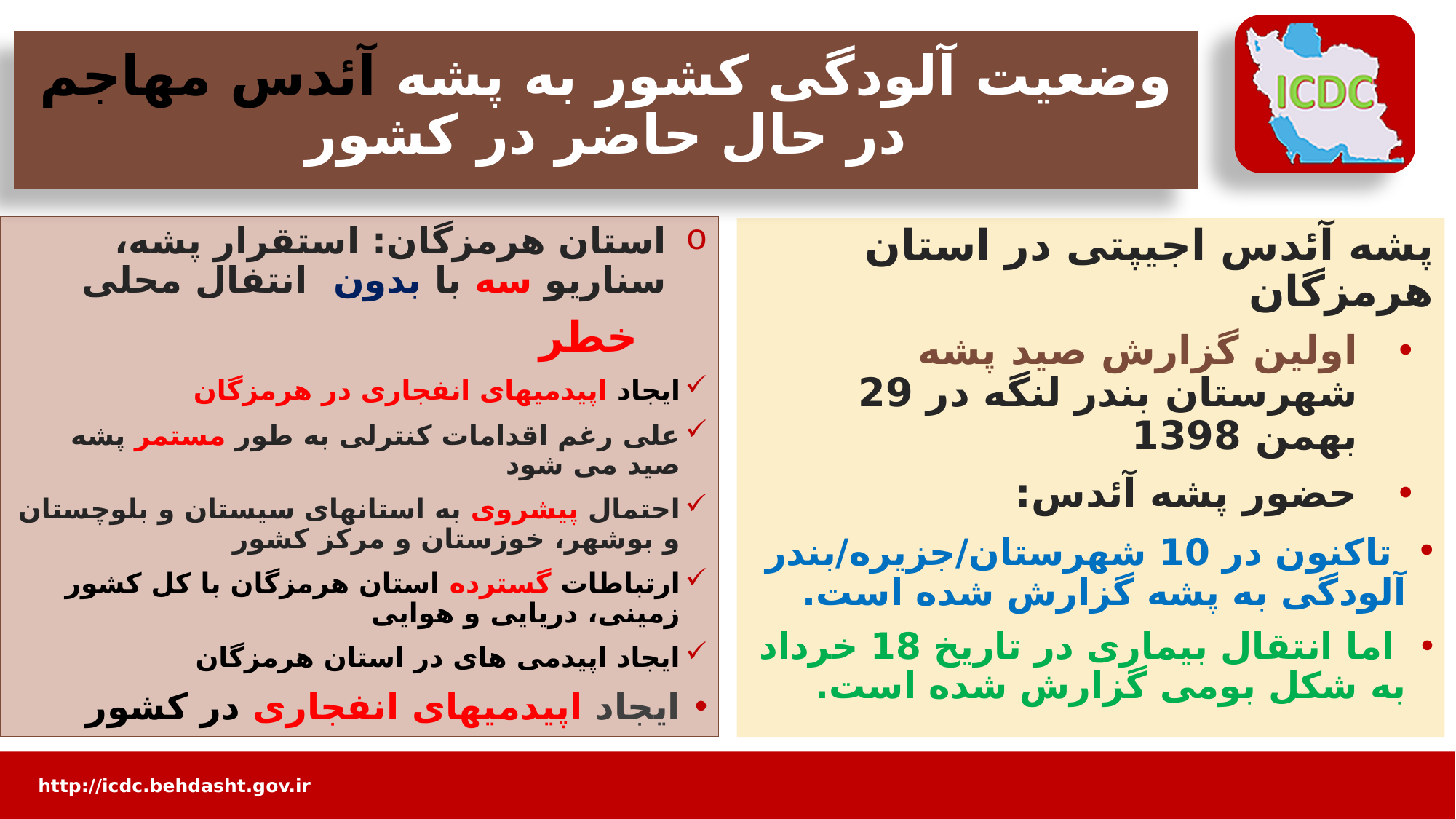

# وضعیت آلودگی کشور به پشه آئدس مهاجم در حال حاضر در کشور
استان هرمزگان: استقرار پشه، سناریو سه با بدون  انتفال محلی
    خطر
ایجاد اپیدمیهای انفجاری در هرمزگان
علی رغم اقدامات کنترلی به طور مستمر پشه صید می شود
احتمال پیشروی به استانهای سیستان و بلوچستان و بوشهر، خوزستان و مرکز کشور
ارتباطات گسترده استان هرمزگان با کل کشور زمینی، دریایی و هوایی
ایجاد اپیدمی های در استان هرمزگان
ایجاد اپیدمیهای انفجاری در کشور

پشه آئدس اجیپتی در استان هرمزگان
اولین گزارش صید پشه شهرستان بندر لنگه در 29 بهمن 1398
حضور پشه آئدس:
 تاکنون در 10 شهرستان/جزیره/بندر آلودگی به پشه گزارش شده است.
 اما انتقال بیماری در تاریخ 18 خرداد به شکل بومی گزارش شده است.